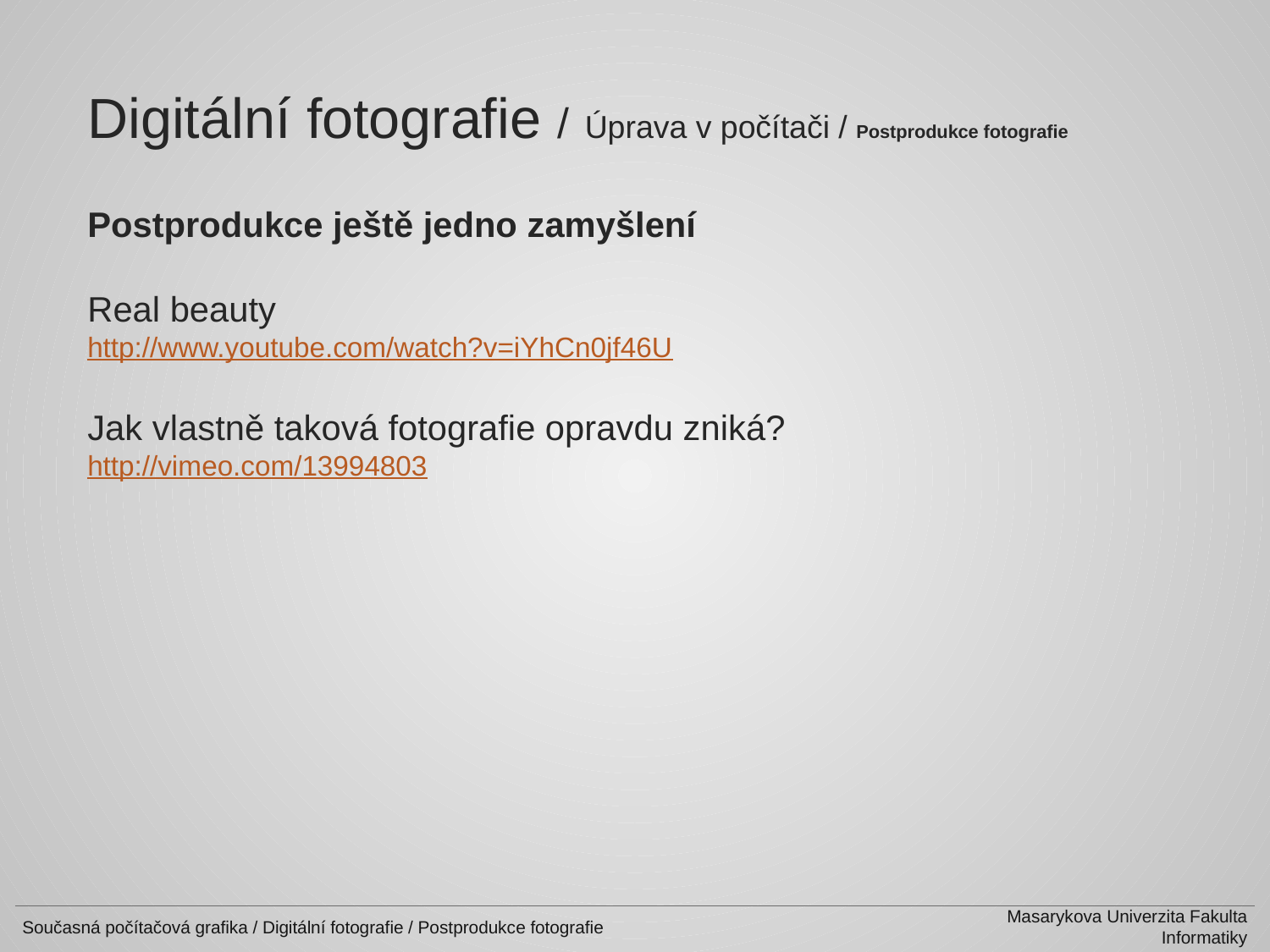

Digitální fotografie / Úprava v počítači / Postprodukce fotografie
Postprodukce ještě jedno zamyšlení

Real beauty
http://www.youtube.com/watch?v=iYhCn0jf46U

Jak vlastně taková fotografie opravdu zniká?
http://vimeo.com/13994803

Současná počítačová grafika / Digitální fotografie / Postprodukce fotografie
Masarykova Univerzita Fakulta Informatiky